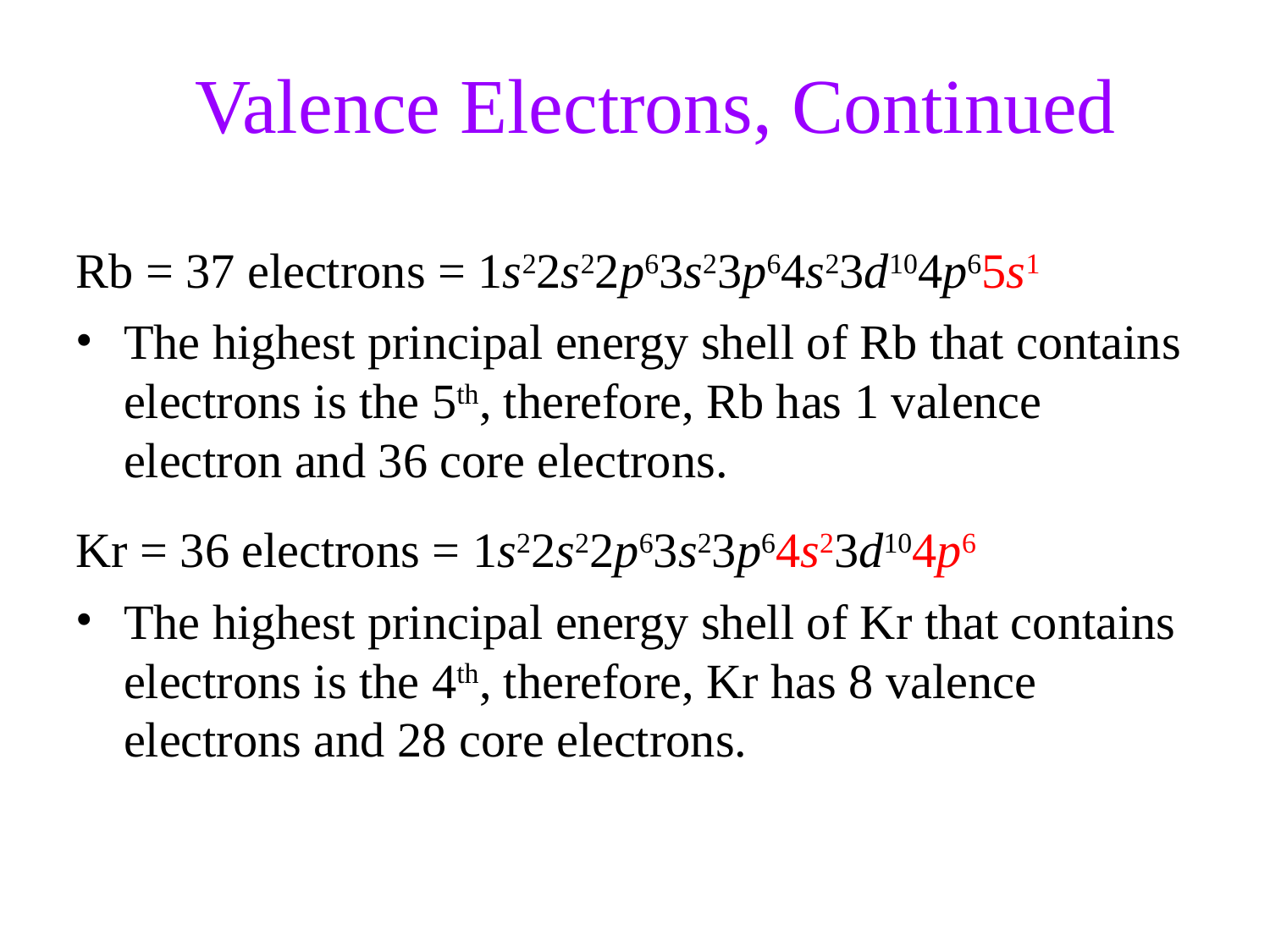

Valence Electrons, Continued
Rb = 37 electrons = 1s22s22p63s23p64s23d104p65s1
The highest principal energy shell of Rb that contains electrons is the 5th, therefore, Rb has 1 valence electron and 36 core electrons.
Kr = 36 electrons = 1s22s22p63s23p64s23d104p6
The highest principal energy shell of Kr that contains electrons is the 4th, therefore, Kr has 8 valence electrons and 28 core electrons.